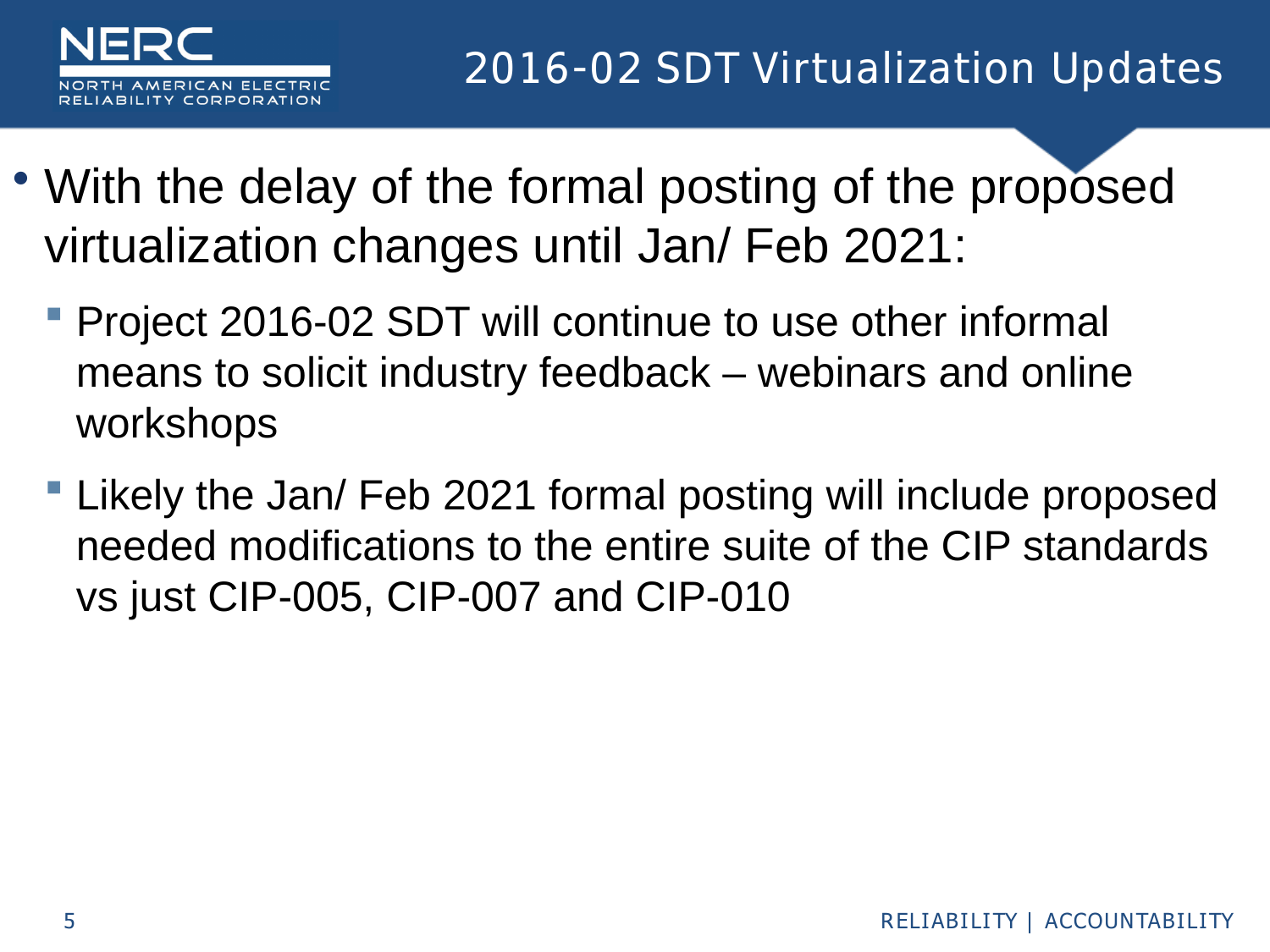

# 2016-02 SDT Virtualization Updates
With the delay of the formal posting of the proposed virtualization changes until Jan/ Feb 2021:
Project 2016-02 SDT will continue to use other informal means to solicit industry feedback – webinars and online workshops
Likely the Jan/ Feb 2021 formal posting will include proposed needed modifications to the entire suite of the CIP standards vs just CIP-005, CIP-007 and CIP-010